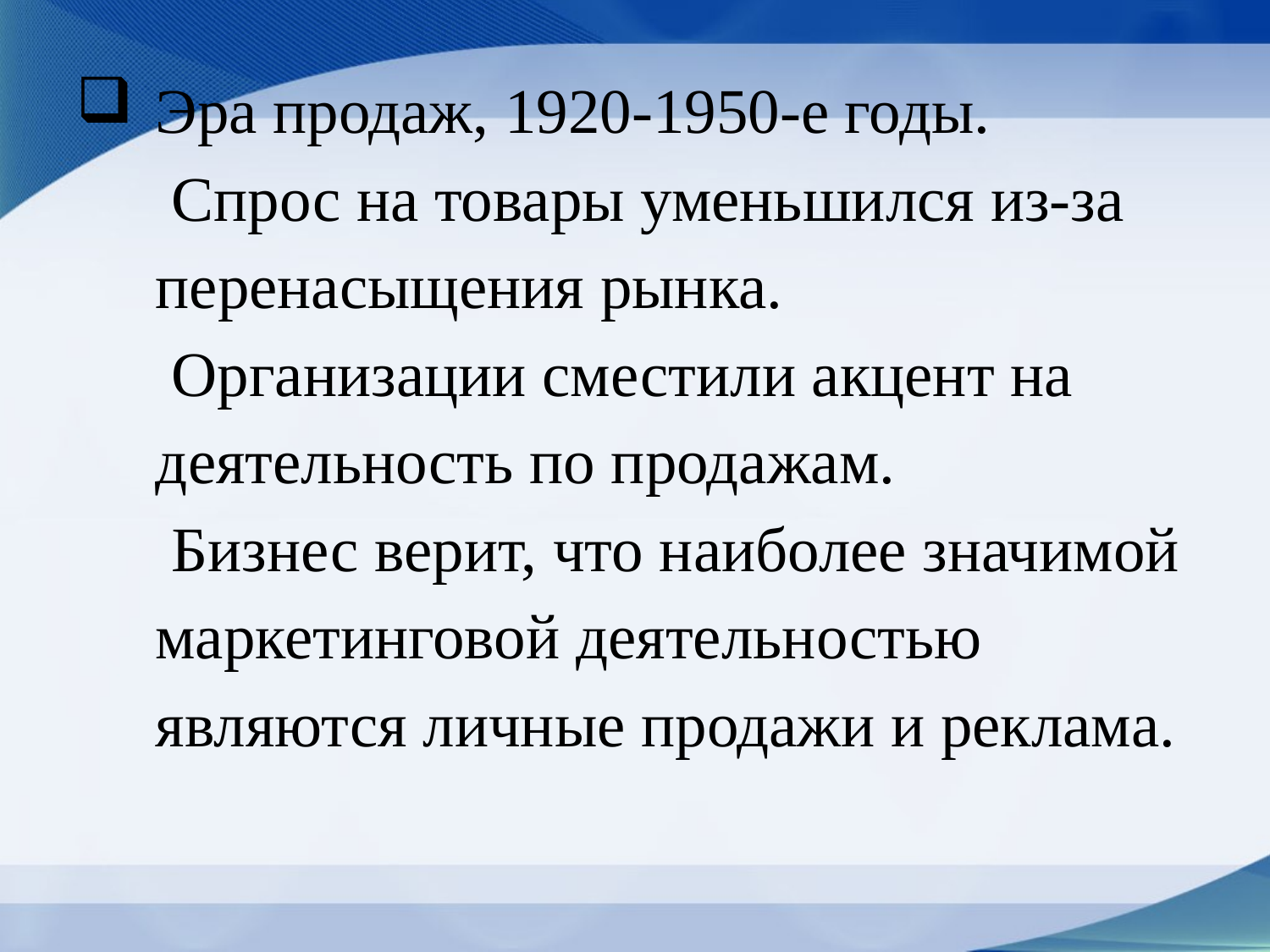

# Эра продаж, 1920-1950-е годы. Спрос на товары уменьшился из-за перенасыщения рынка. Организации сместили акцент на деятельность по продажам. Бизнес верит, что наиболее значимой маркетинговой деятельностью являются личные продажи и реклама.